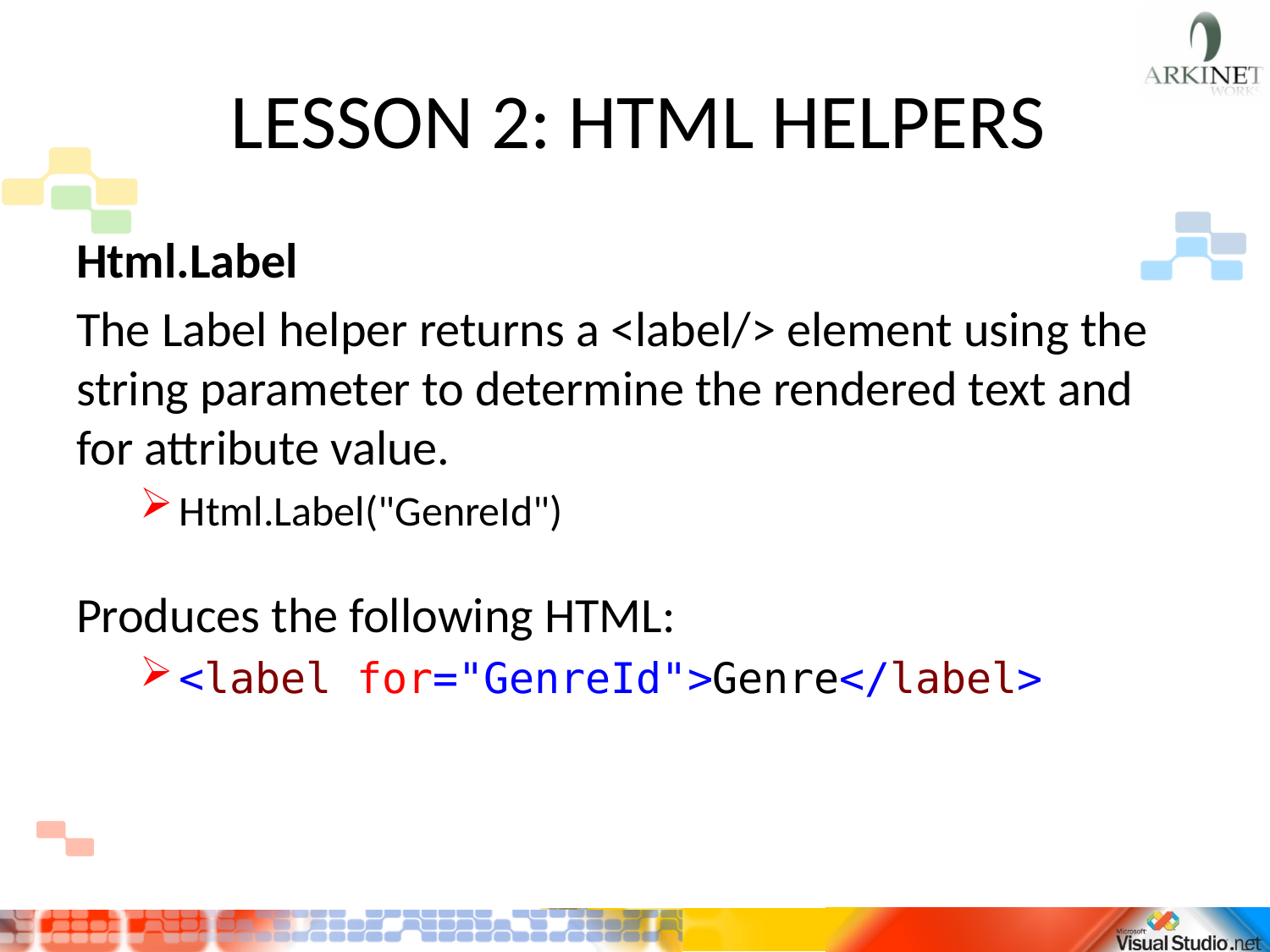

# LESSON 2: HTML HELPERS
Html.Label
The Label helper returns a <label/> element using the string parameter to determine the rendered text and for attribute value.
Html.Label("GenreId")

Produces the following HTML:
<label for="GenreId">Genre</label>